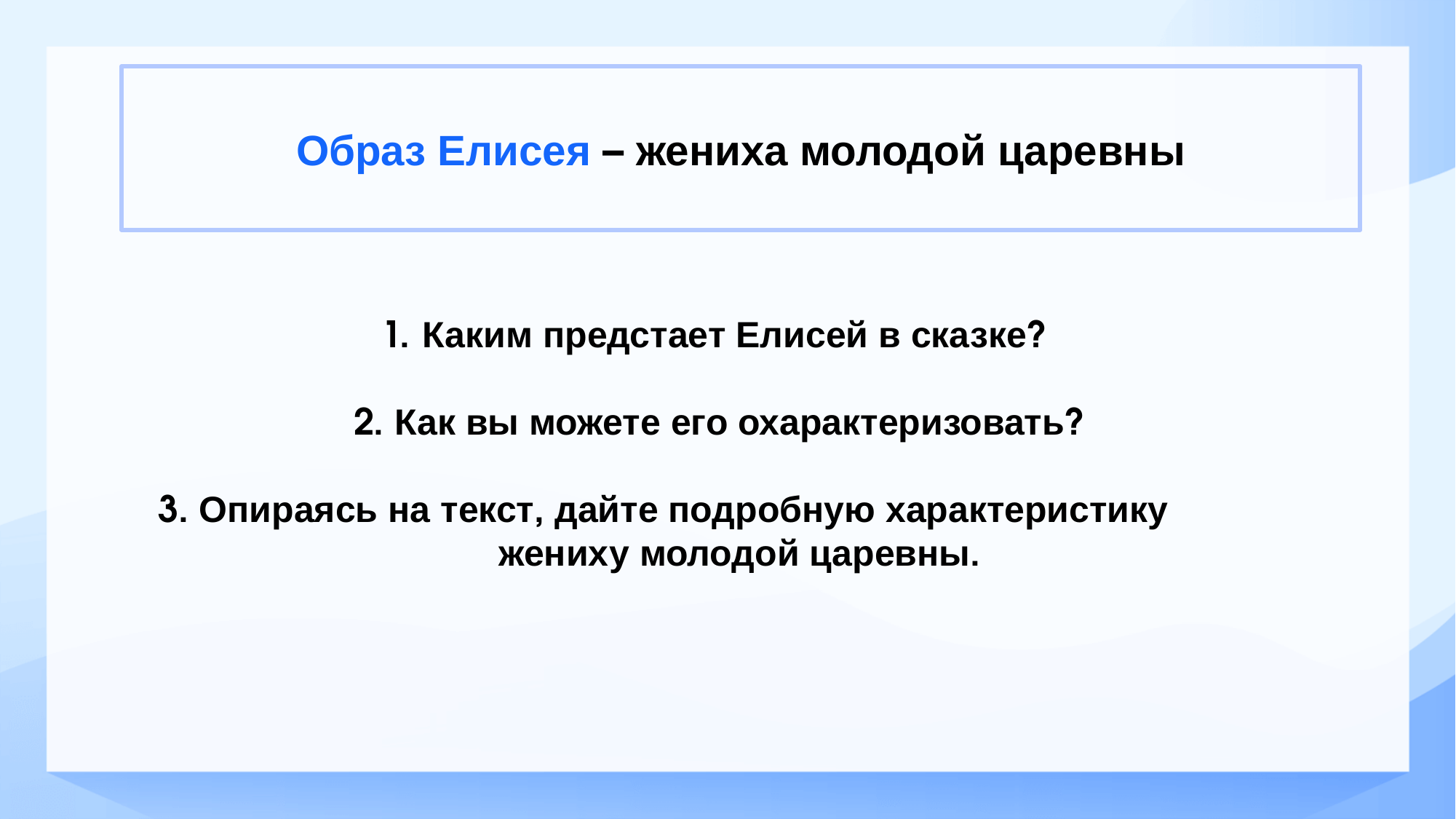

Образ Елисея – жениха молодой царевны

Каким предстает Елисей в сказке?

Как вы можете его охарактеризовать?

Опираясь на текст, дайте подробную характеристику            жениху молодой царевны.